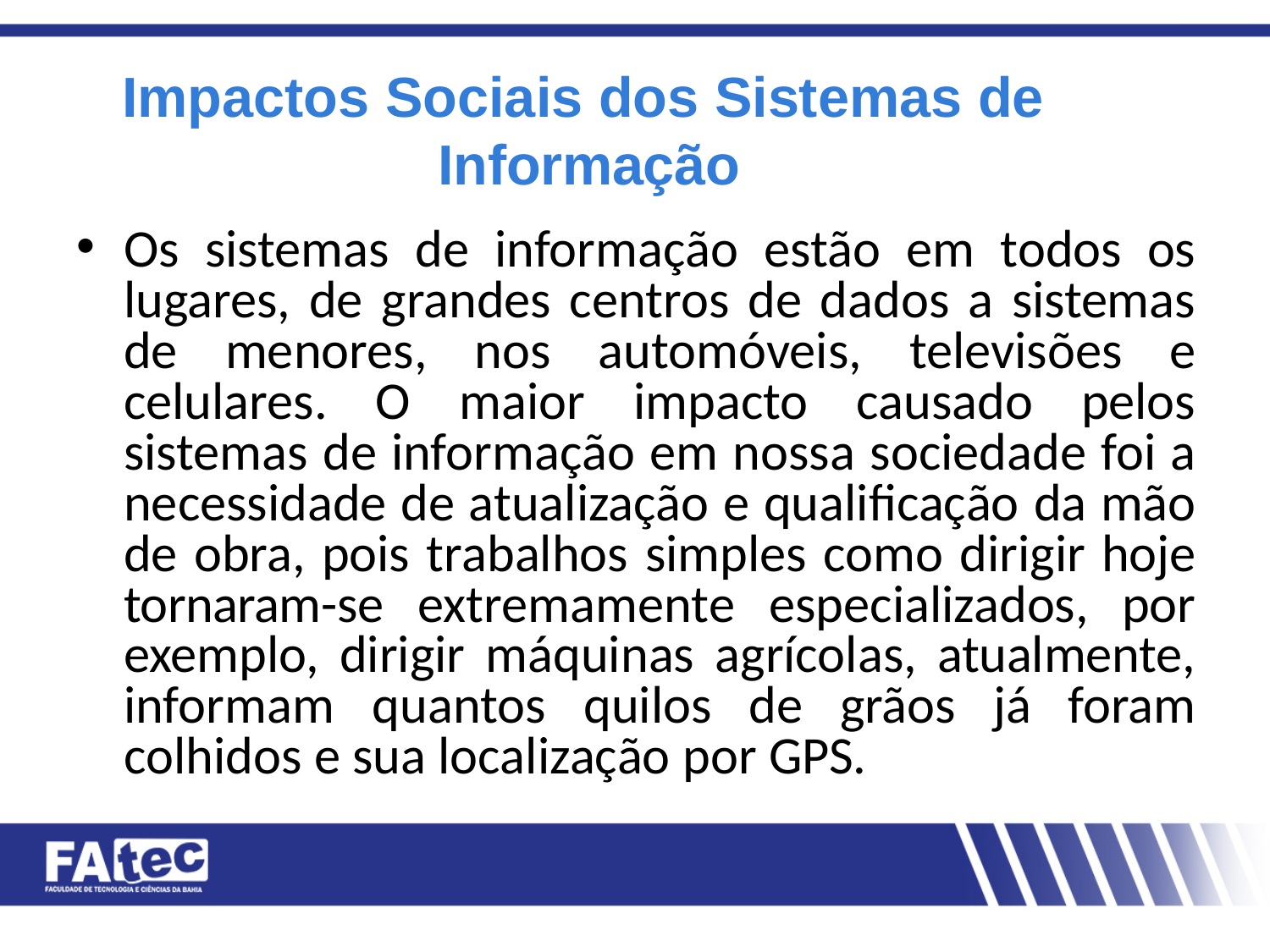

# Impactos Sociais dos Sistemas de Informação
Os sistemas de informação estão em todos os lugares, de grandes centros de dados a sistemas de  menores,  nos  automóveis,  televisões  e celulares.  O  maior  impacto  causado  pelos sistemas de informação em nossa sociedade foi a necessidade de atualização e qualificação da mão de obra, pois trabalhos simples como dirigir hoje tornaram-se  extremamente  especializados,  por exemplo, dirigir máquinas agrícolas, atualmente, informam  quantos  quilos  de  grãos  já  foram colhidos e sua localização por GPS.